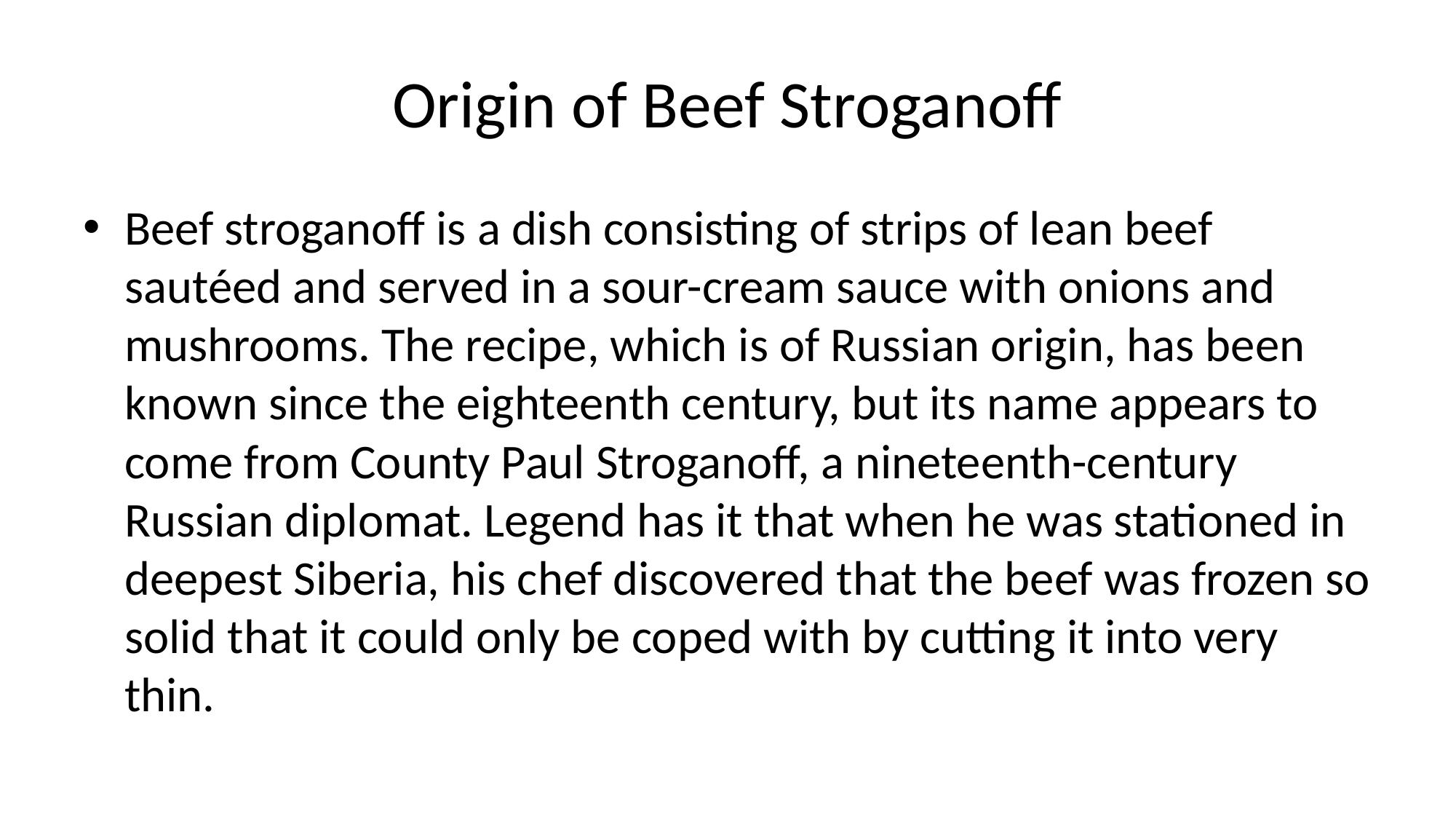

# Origin of Beef Stroganoff
Beef stroganoff is a dish consisting of strips of lean beef sautéed and served in a sour-cream sauce with onions and mushrooms. The recipe, which is of Russian origin, has been known since the eighteenth century, but its name appears to come from County Paul Stroganoff, a nineteenth-century Russian diplomat. Legend has it that when he was stationed in deepest Siberia, his chef discovered that the beef was frozen so solid that it could only be coped with by cutting it into very thin.